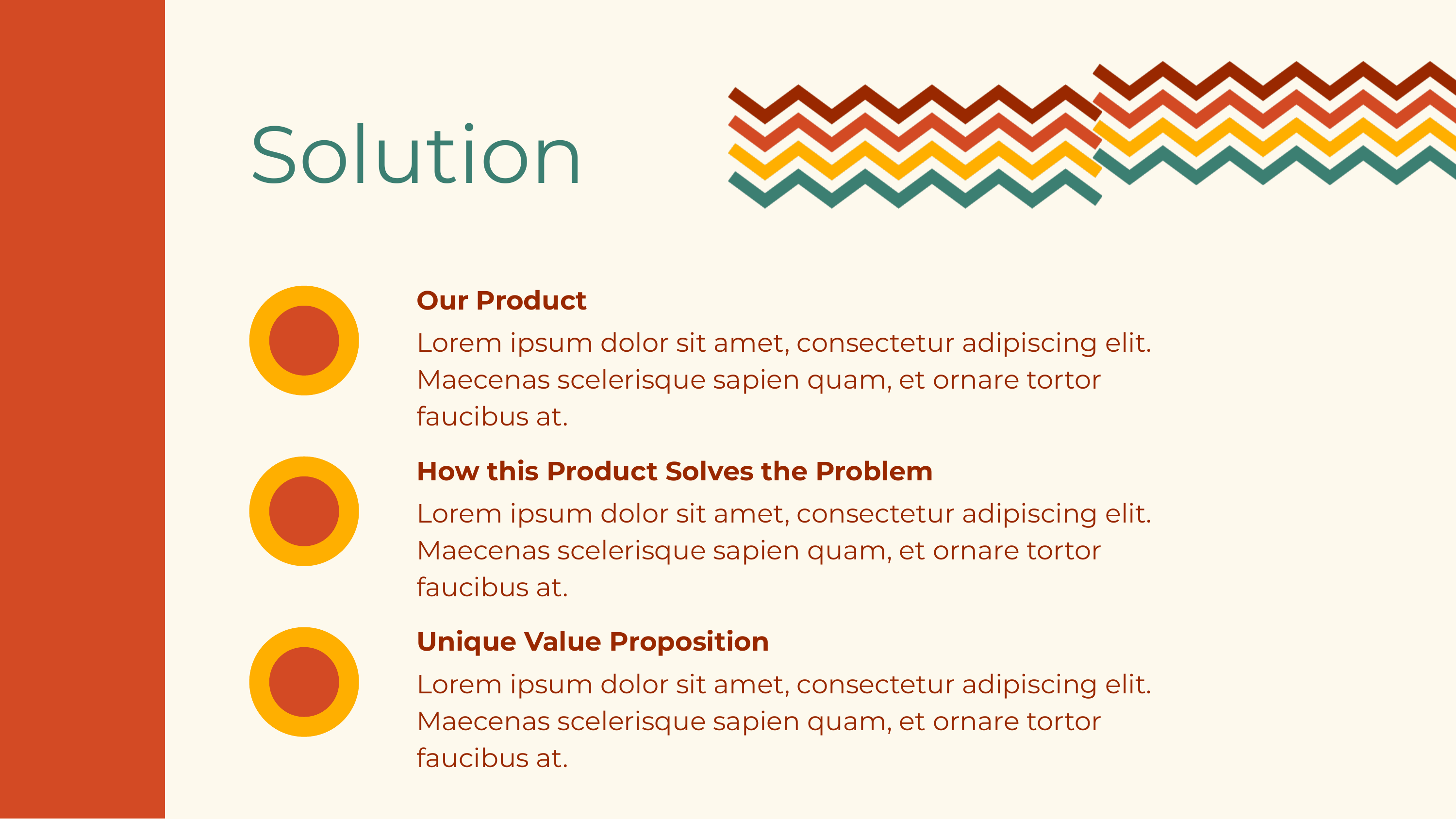

Solution
Our Product

Lorem ipsum dolor sit amet, consectetur adipiscing elit. Maecenas scelerisque sapien quam, et ornare tortor faucibus at.
How this Product Solves the Problem

Lorem ipsum dolor sit amet, consectetur adipiscing elit. Maecenas scelerisque sapien quam, et ornare tortor faucibus at.
Unique Value Proposition

Lorem ipsum dolor sit amet, consectetur adipiscing elit. Maecenas scelerisque sapien quam, et ornare tortor faucibus at.